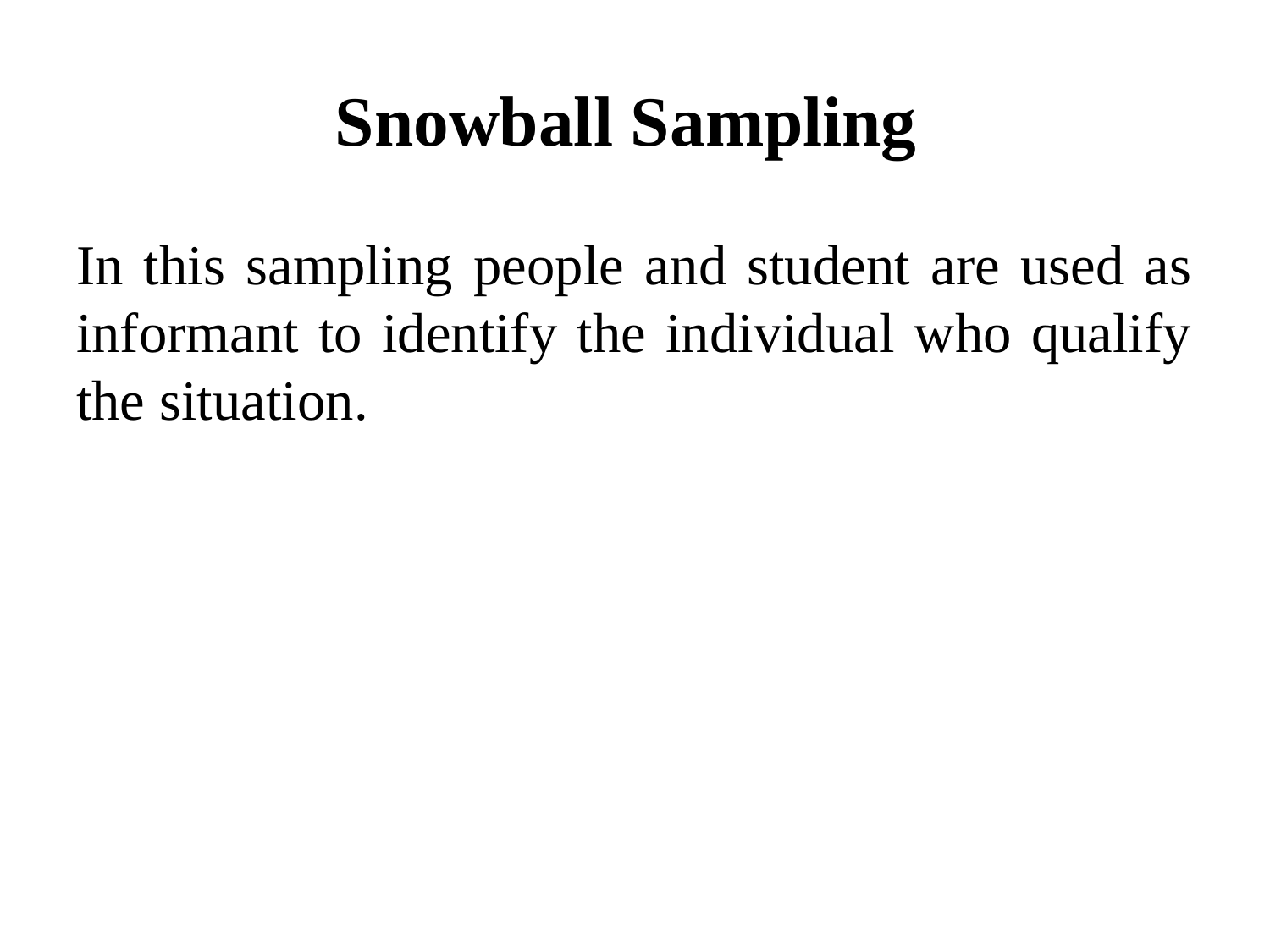

# Snowball Sampling
In this sampling people and student are used as informant to identify the individual who qualify the situation.